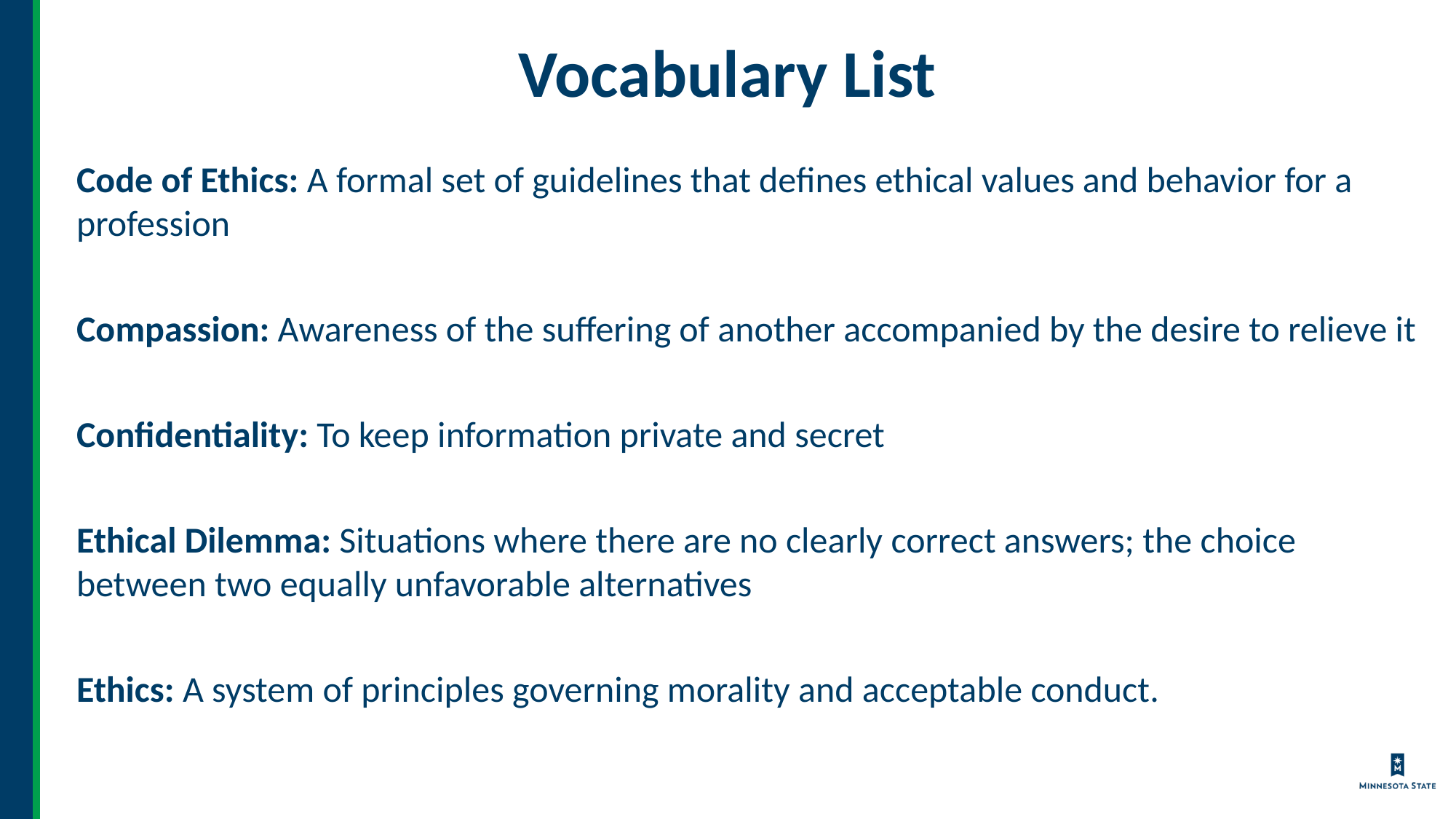

# Vocabulary List
Code of Ethics: A formal set of guidelines that defines ethical values and behavior for a profession

Compassion: Awareness of the suffering of another accompanied by the desire to relieve it

Confidentiality: To keep information private and secret

Ethical Dilemma: Situations where there are no clearly correct answers; the choice between two equally unfavorable alternatives

Ethics: A system of principles governing morality and acceptable conduct.